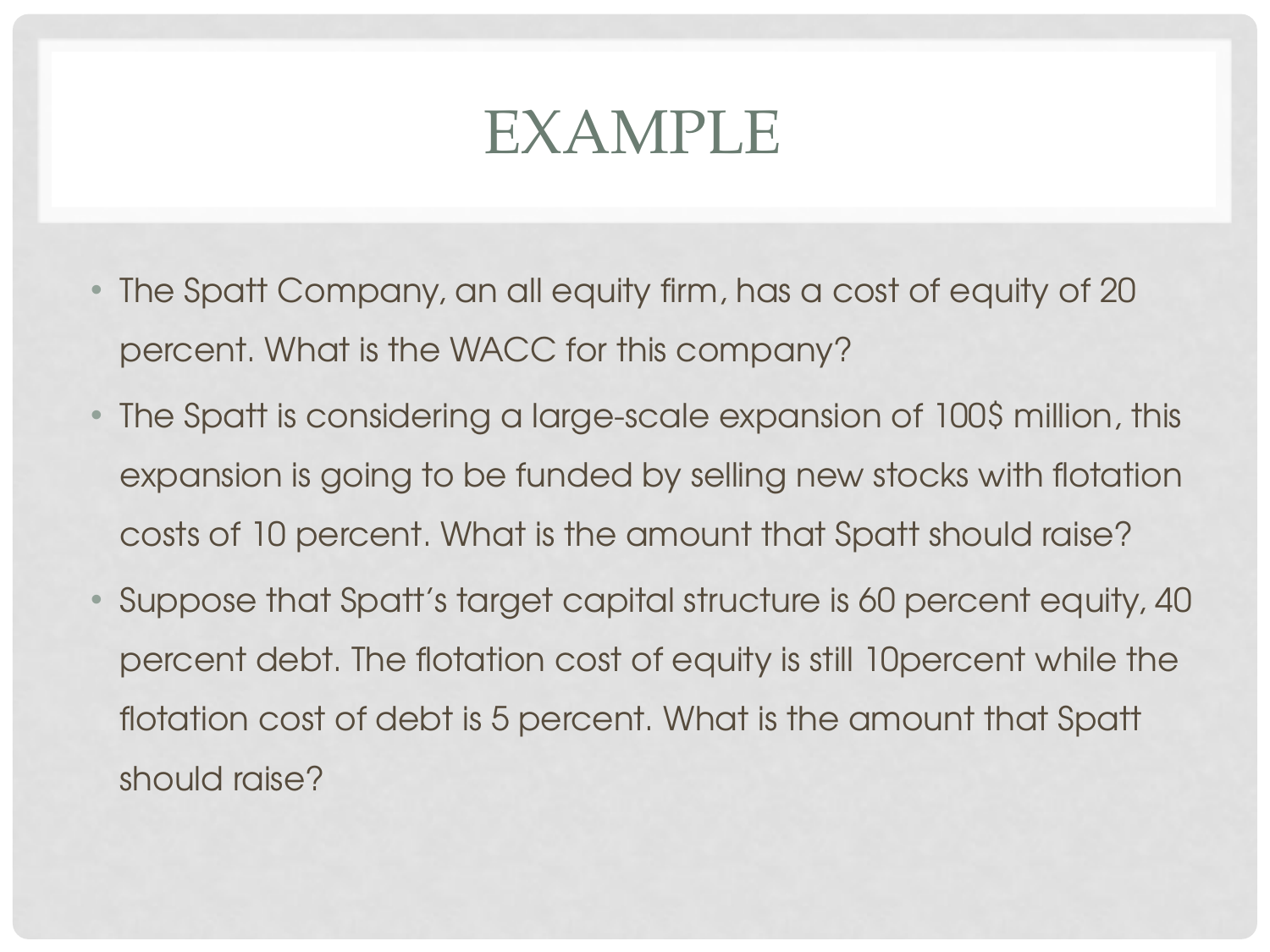

# Example
The Spatt Company, an all equity firm, has a cost of equity of 20 percent. What is the WACC for this company?
The Spatt is considering a large-scale expansion of 100$ million, this expansion is going to be funded by selling new stocks with flotation costs of 10 percent. What is the amount that Spatt should raise?
Suppose that Spatt’s target capital structure is 60 percent equity, 40 percent debt. The flotation cost of equity is still 10percent while the flotation cost of debt is 5 percent. What is the amount that Spatt should raise?